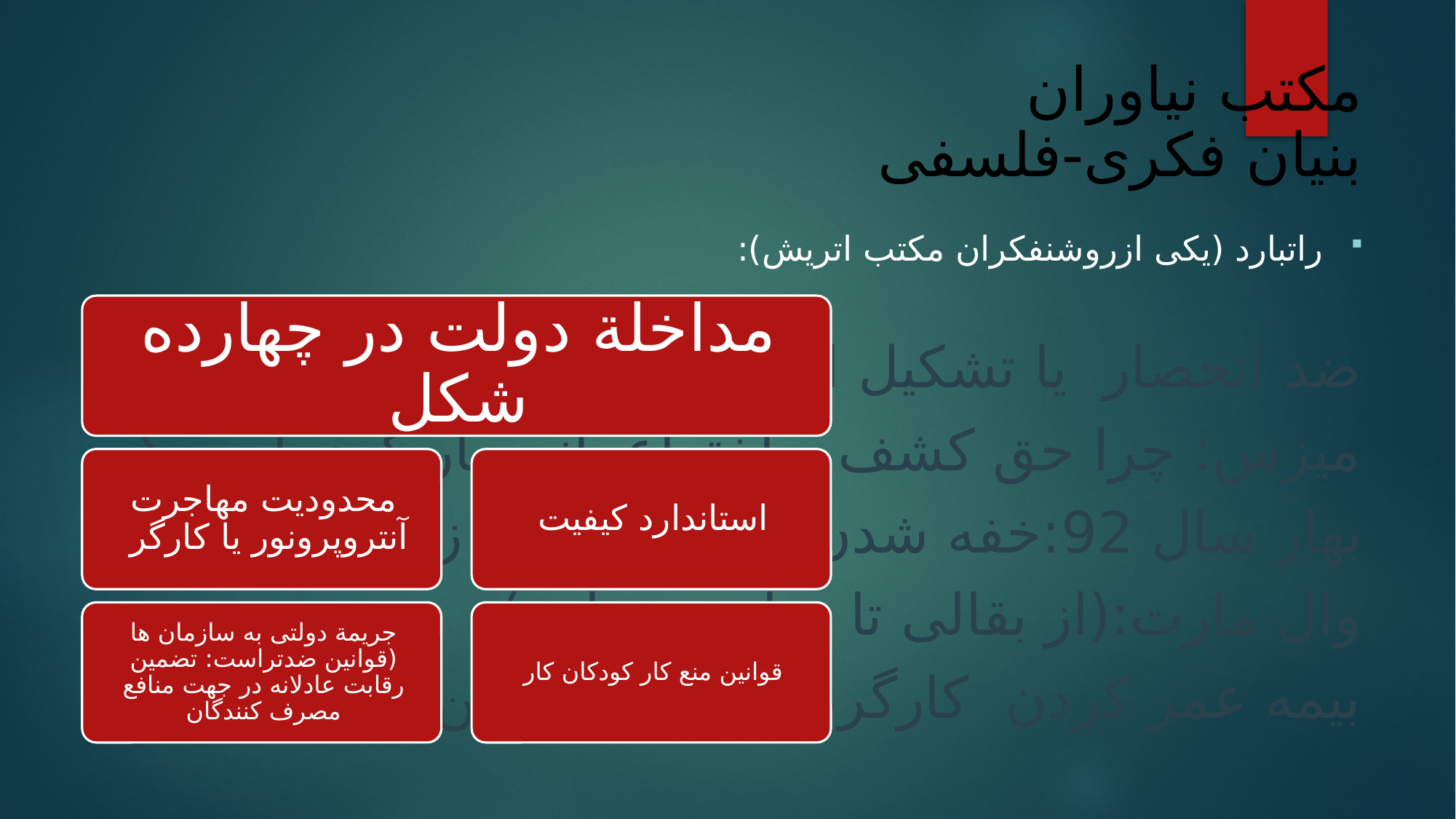

مکتب نیاوران
بنیان فکری-فلسفی
راتبارد (یکی ازروشنفکران مکتب اتریش):

ضد انحصار  یا تشکیل انحصار؟
میزس: چرا حق کشف و اختراع، انحصار گری است؟
بهار سال 92:خفه شدن  1129 کارگر زیر آوار
وال مارت:(از بقالی تا تجارت جهانی):
بیمه عمر کردن  کارگر، بعد مرگ گرفتن پول بیمه
مداخلة دولت در چهارده شکل
محدودیت مهاجرت آنتروپرونور یا کارگر
جریمة دولتی به سازمان ها (قوانین ضدتراست: تضمین رقابت عادلانه در جهت منافع مصرف کنندگان
استاندارد کیفیت
قوانین منع کار کودکان کار